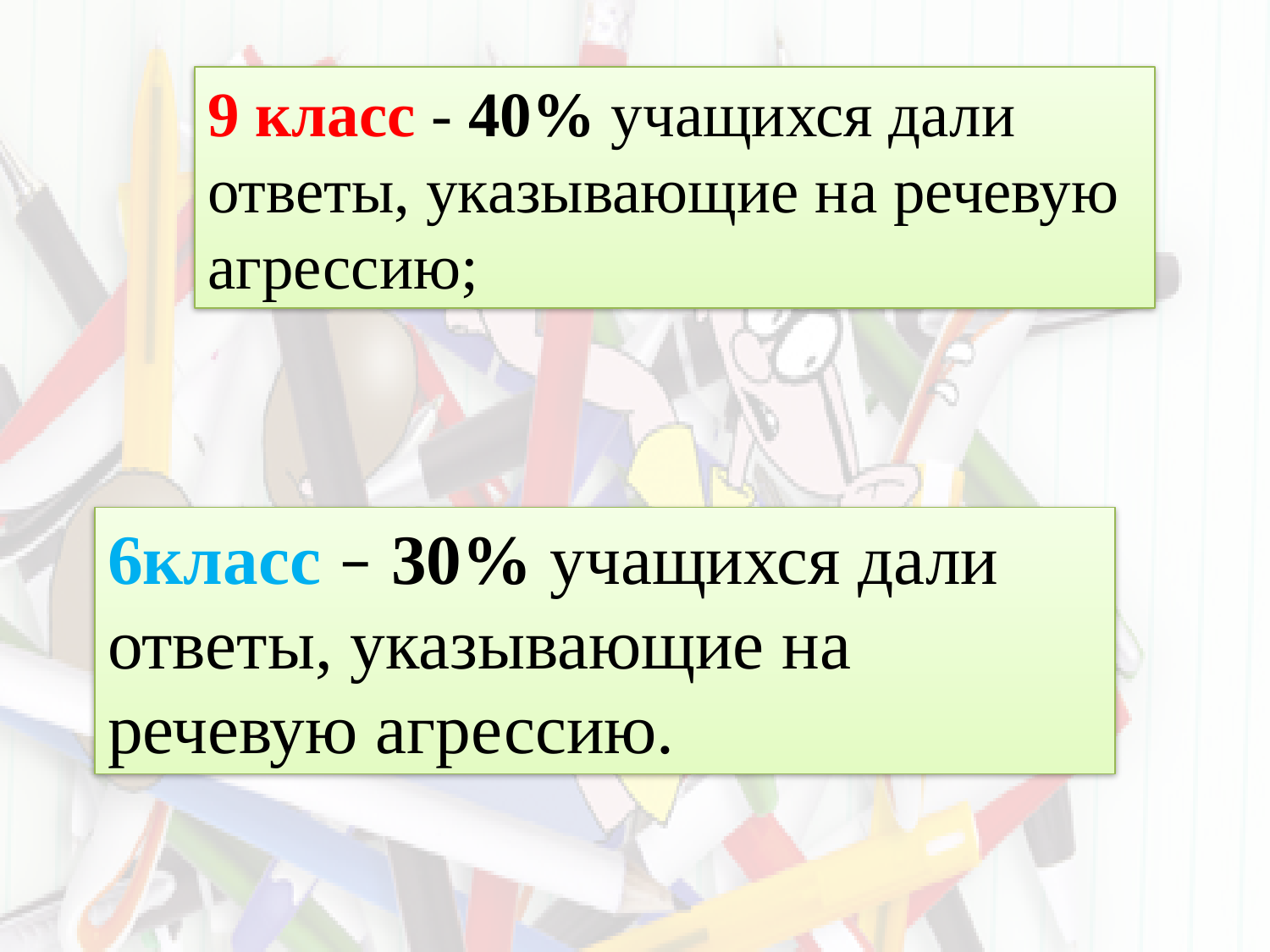

9 класс - 40% учащихся дали ответы, указывающие на речевую агрессию;
6класс – 30% учащихся дали ответы, указывающие на речевую агрессию.